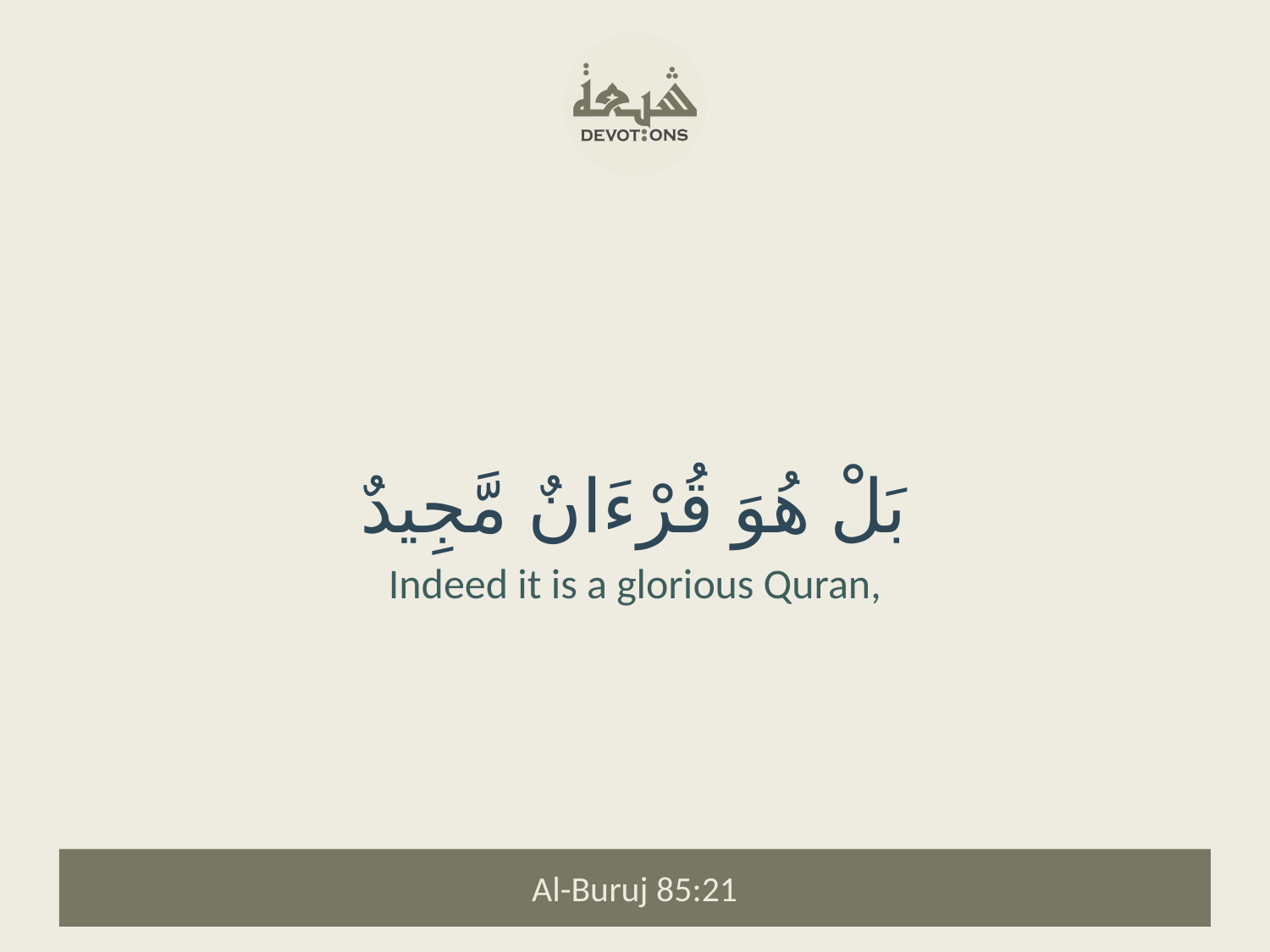

بَلْ هُوَ قُرْءَانٌ مَّجِيدٌ
Indeed it is a glorious Quran,
Al-Buruj 85:21